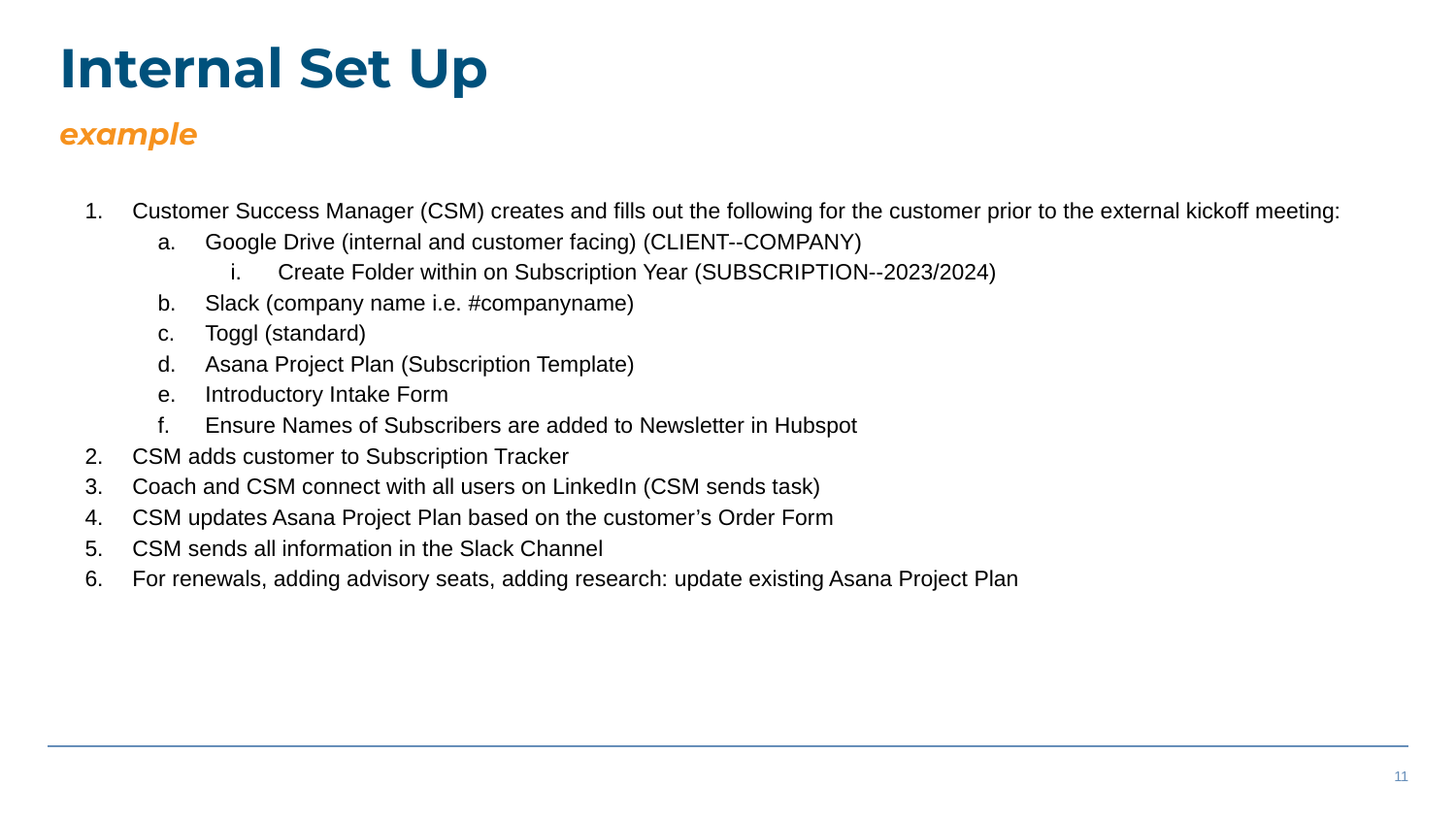

# Internal Set Up
example
Customer Success Manager (CSM) creates and fills out the following for the customer prior to the external kickoff meeting:
Google Drive (internal and customer facing) (CLIENT--COMPANY)
Create Folder within on Subscription Year (SUBSCRIPTION--2023/2024)
Slack (company name i.e. #companyname)
Toggl (standard)
Asana Project Plan (Subscription Template)
Introductory Intake Form
Ensure Names of Subscribers are added to Newsletter in Hubspot
CSM adds customer to Subscription Tracker
Coach and CSM connect with all users on LinkedIn (CSM sends task)
CSM updates Asana Project Plan based on the customer’s Order Form
CSM sends all information in the Slack Channel
For renewals, adding advisory seats, adding research: update existing Asana Project Plan